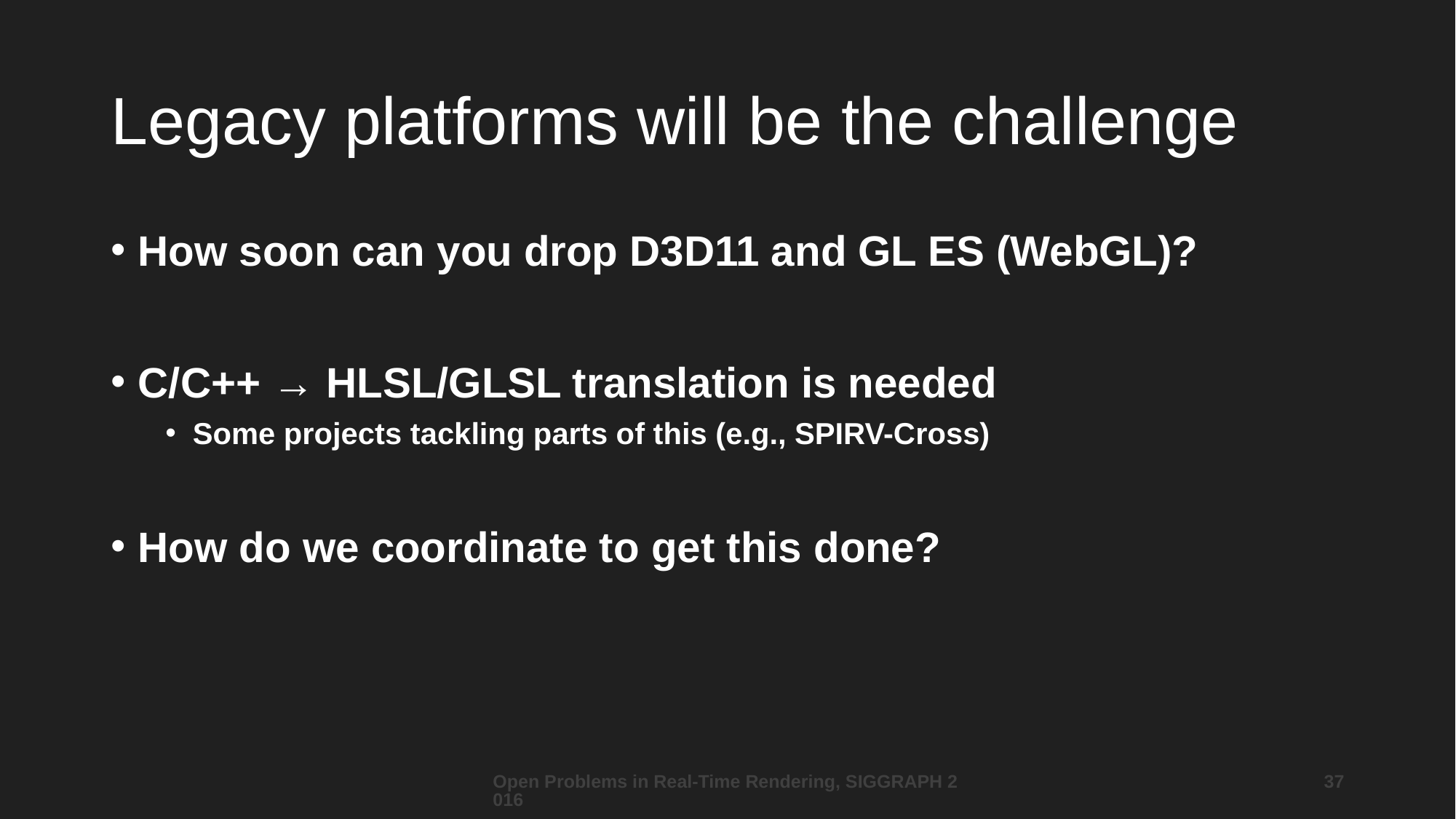

# Legacy platforms will be the challenge
How soon can you drop D3D11 and GL ES (WebGL)?

C/C++ → HLSL/GLSL translation is needed
Some projects tackling parts of this (e.g., SPIRV-Cross)

How do we coordinate to get this done?

Open Problems in Real-Time Rendering, SIGGRAPH 2016
37